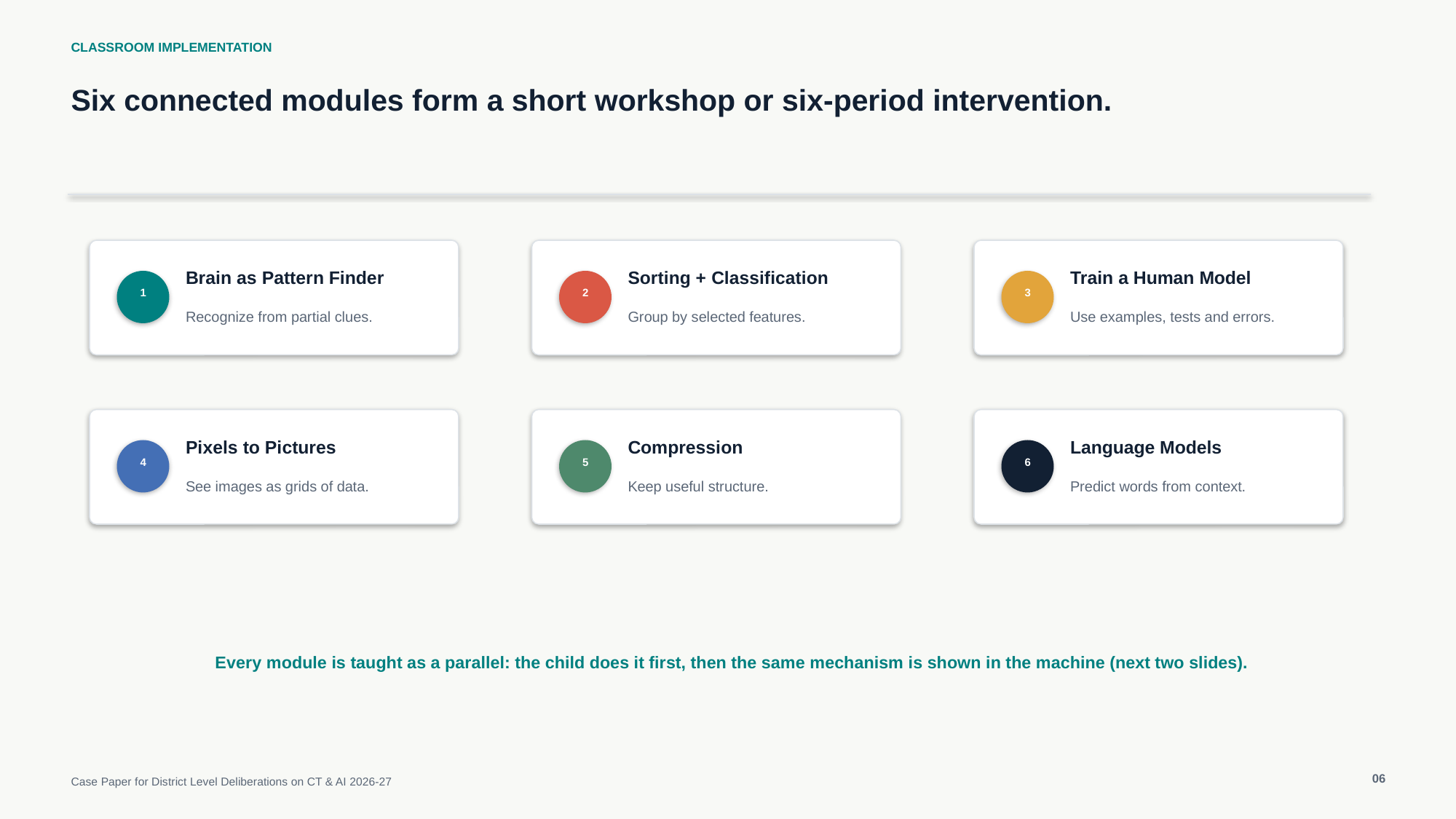

CLASSROOM IMPLEMENTATION
Six connected modules form a short workshop or six-period intervention.

Brain as Pattern Finder
Sorting + Classification
Train a Human Model

1
2
3
Recognize from partial clues.
Group by selected features.
Use examples, tests and errors.

Pixels to Pictures
Compression
Language Models

4
5
6
See images as grids of data.
Keep useful structure.
Predict words from context.
Every module is taught as a parallel: the child does it first, then the same mechanism is shown in the machine (next two slides).
06
Case Paper for District Level Deliberations on CT & AI 2026-27